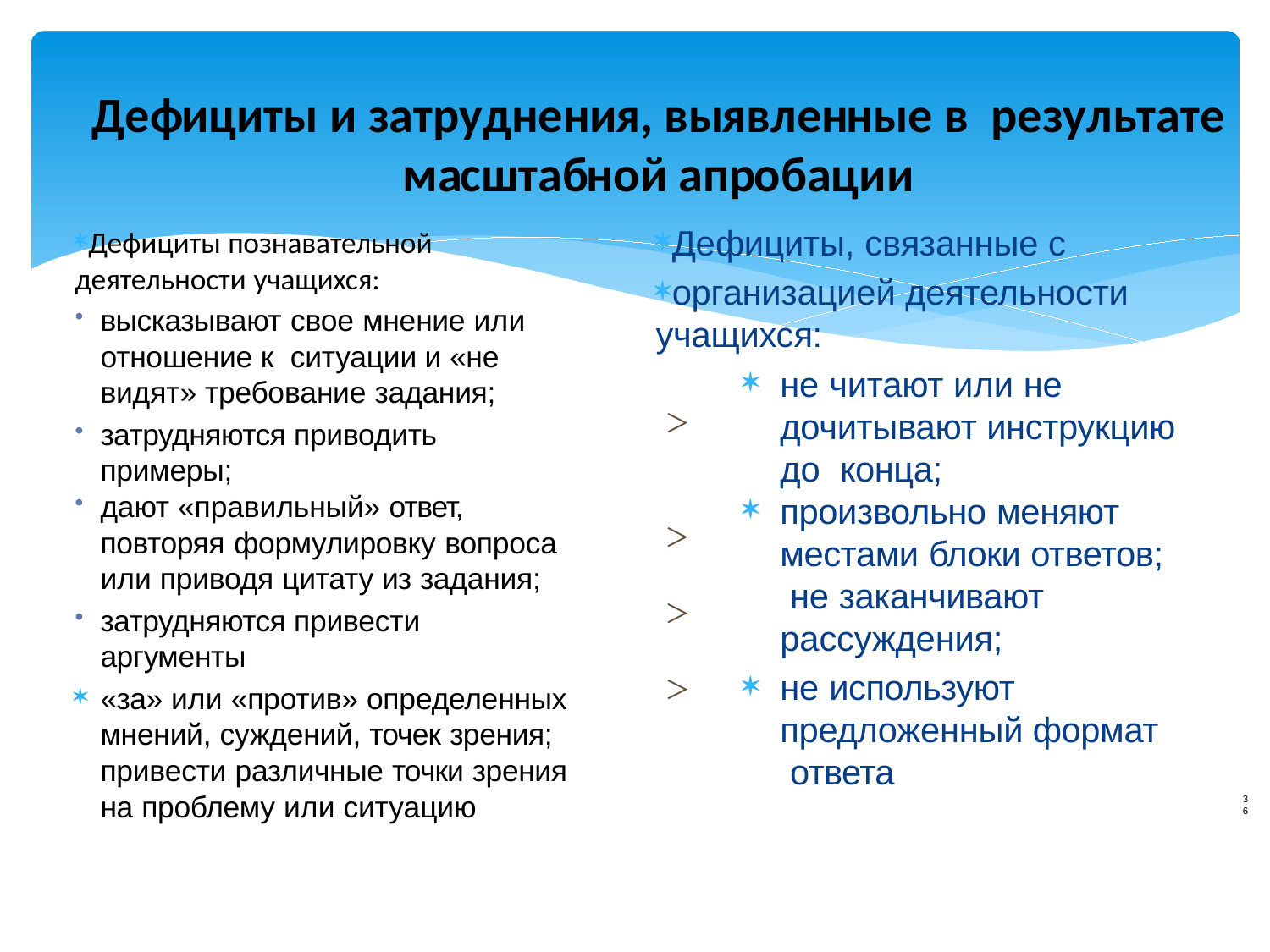

# Дефициты и затруднения, выявленные в  результате масштабной апробации
Дефициты, связанные с
организацией деятельности  учащихся:
не читают или не  дочитывают инструкцию до  конца;
произвольно меняют  местами блоки ответов;  не заканчивают  рассуждения;
не используют  предложенный формат  ответа
Дефициты познавательной  деятельности учащихся:
высказывают свое мнение или  отношение к  ситуации и «не  видят» требование задания;
затрудняются приводить  примеры;
дают «правильный» ответ,  повторяя формулировку вопроса  или приводя цитату из задания;
затрудняются привести  аргументы
«за» или «против» определенных  мнений, суждений, точек зрения;  привести различные точки зрения  на проблему или ситуацию
＞
＞
＞
＞
3
6